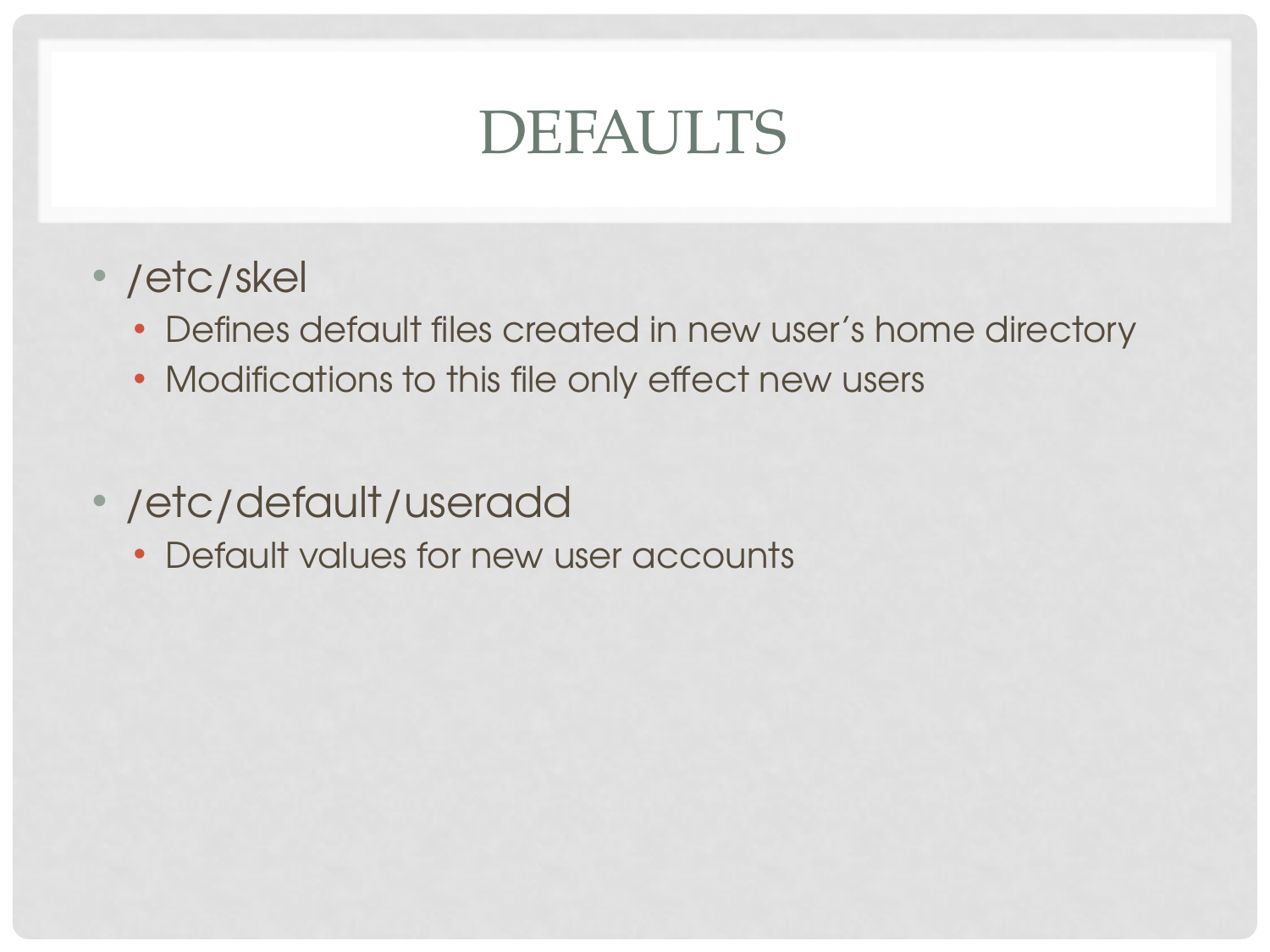

# defaults
/etc/skel
Defines default files created in new user’s home directory
Modifications to this file only effect new users

/etc/default/useradd
Default values for new user accounts